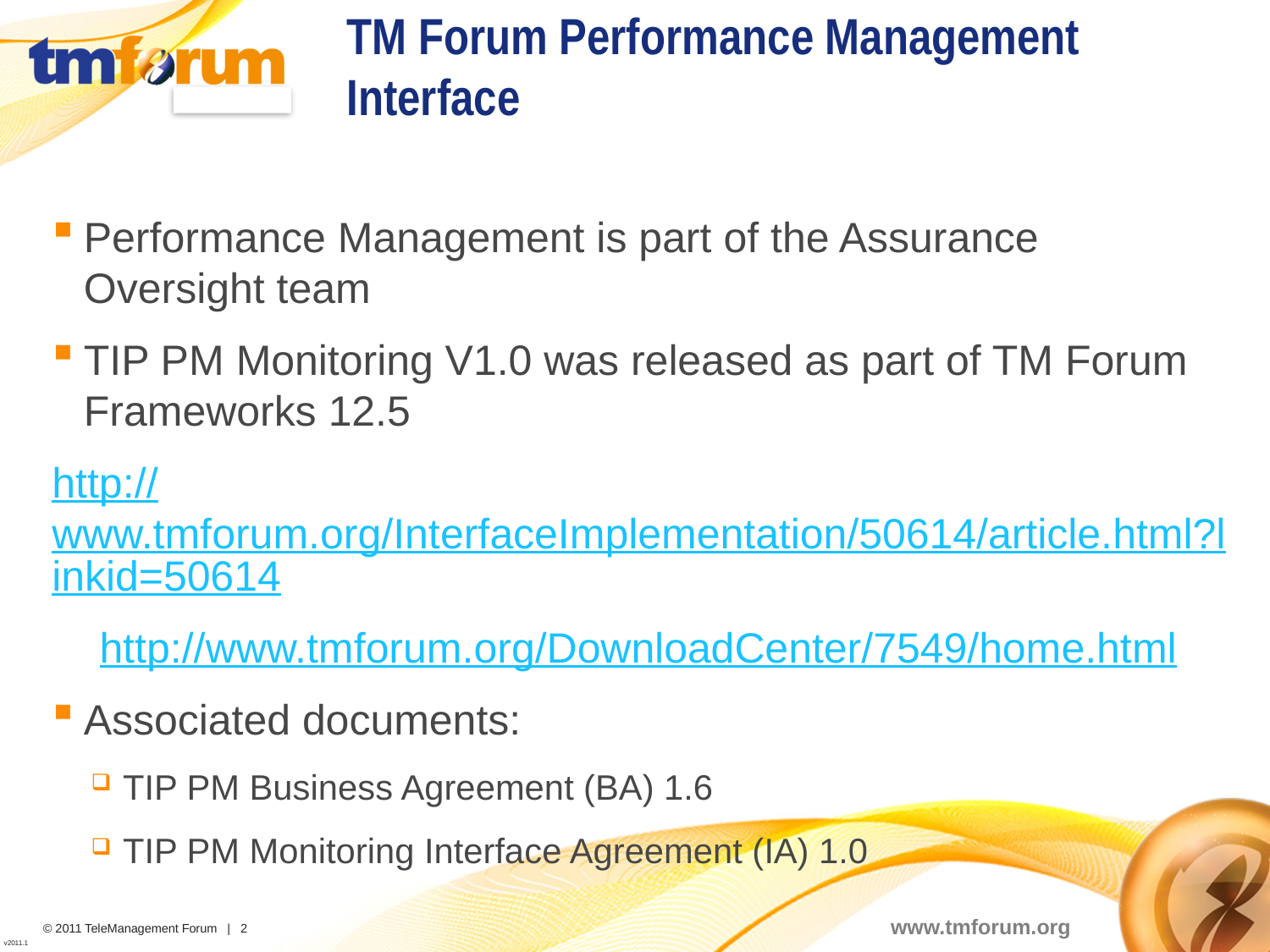

# TM Forum Performance Management Interface
Performance Management is part of the Assurance Oversight team
TIP PM Monitoring V1.0 was released as part of TM Forum Frameworks 12.5
	http://www.tmforum.org/InterfaceImplementation/50614/article.html?linkid=50614
    http://www.tmforum.org/DownloadCenter/7549/home.html
Associated documents:
TIP PM Business Agreement (BA) 1.6
TIP PM Monitoring Interface Agreement (IA) 1.0